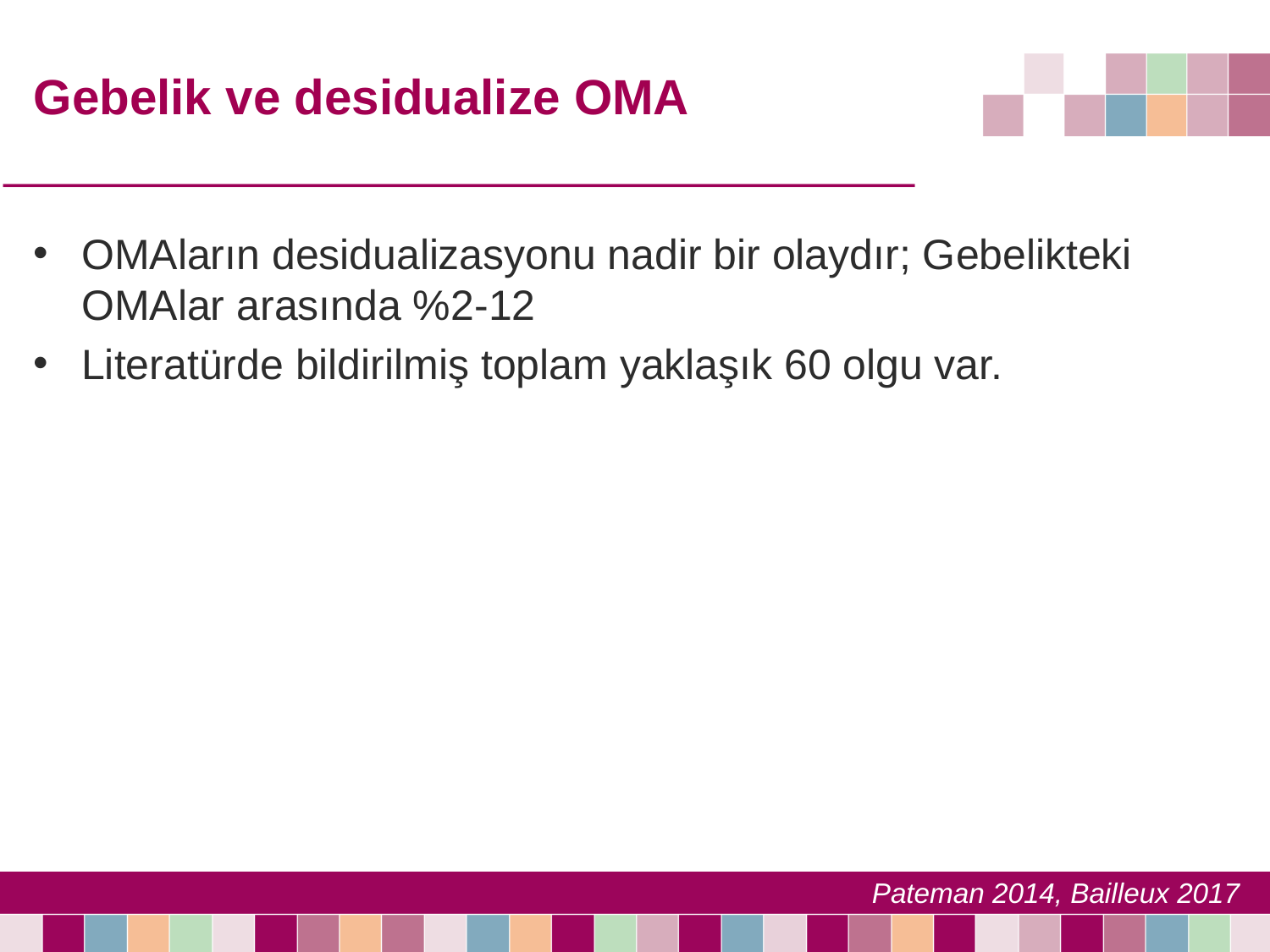

# Gebelik ve desidualize OMA
OMAların desidualizasyonu nadir bir olaydır; Gebelikteki OMAlar arasında %2-12
Literatürde bildirilmiş toplam yaklaşık 60 olgu var.
Pateman 2014, Bailleux 2017